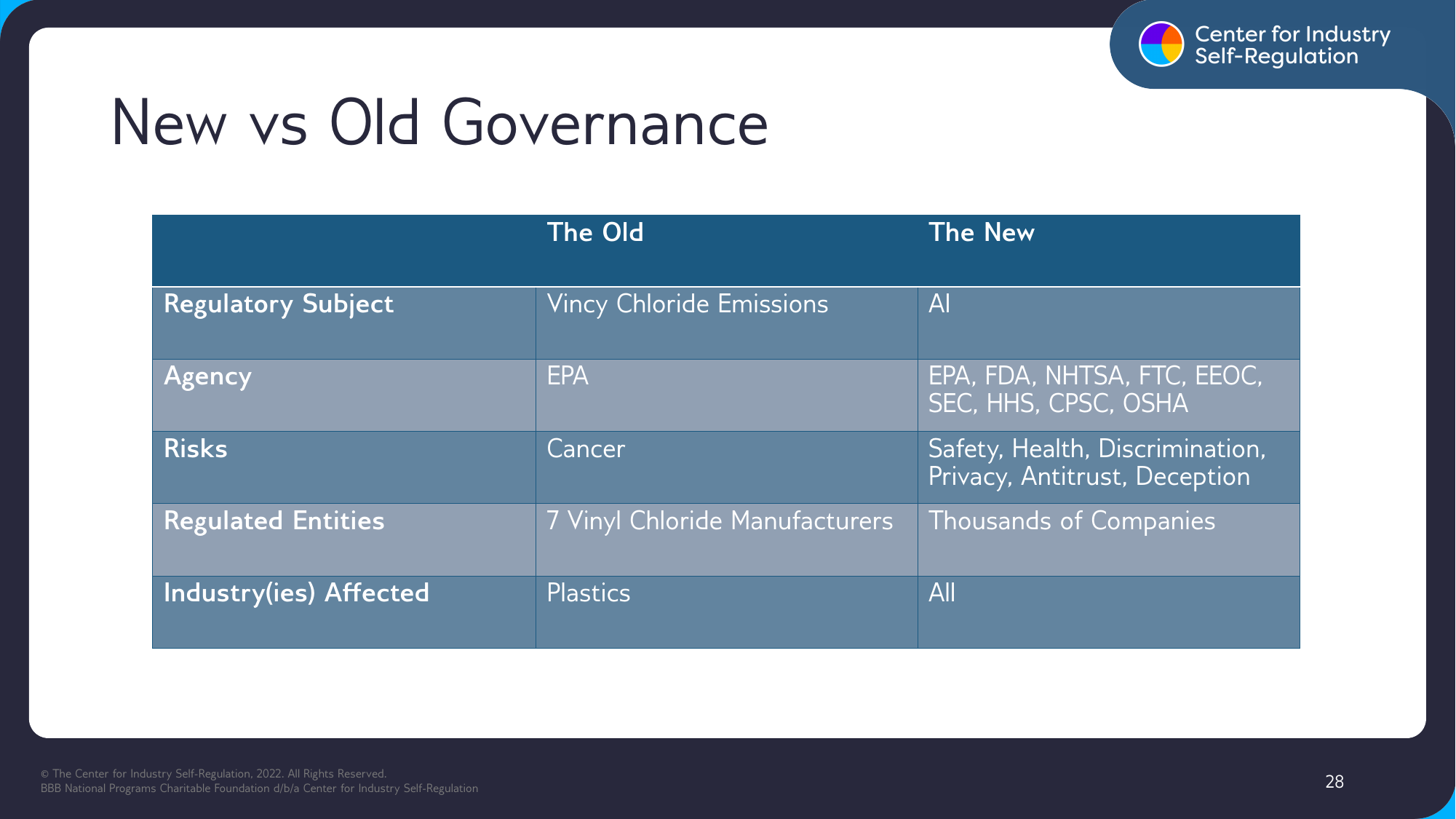

# New vs Old Governance
|  | The Old | The New |
| --- | --- | --- |
| Regulatory Subject | Vincy Chloride Emissions | AI |
| Agency | EPA | EPA, FDA, NHTSA, FTC, EEOC, SEC, HHS, CPSC, OSHA​ |
| Risks | Cancer | Safety, Health, Discrimination, Privacy, Antitrust, Deception ​ |
| Regulated Entities | 7 Vinyl Chloride Manufacturers | Thousands of Companies |
| Industry(ies) Affected | Plastics | All |
28